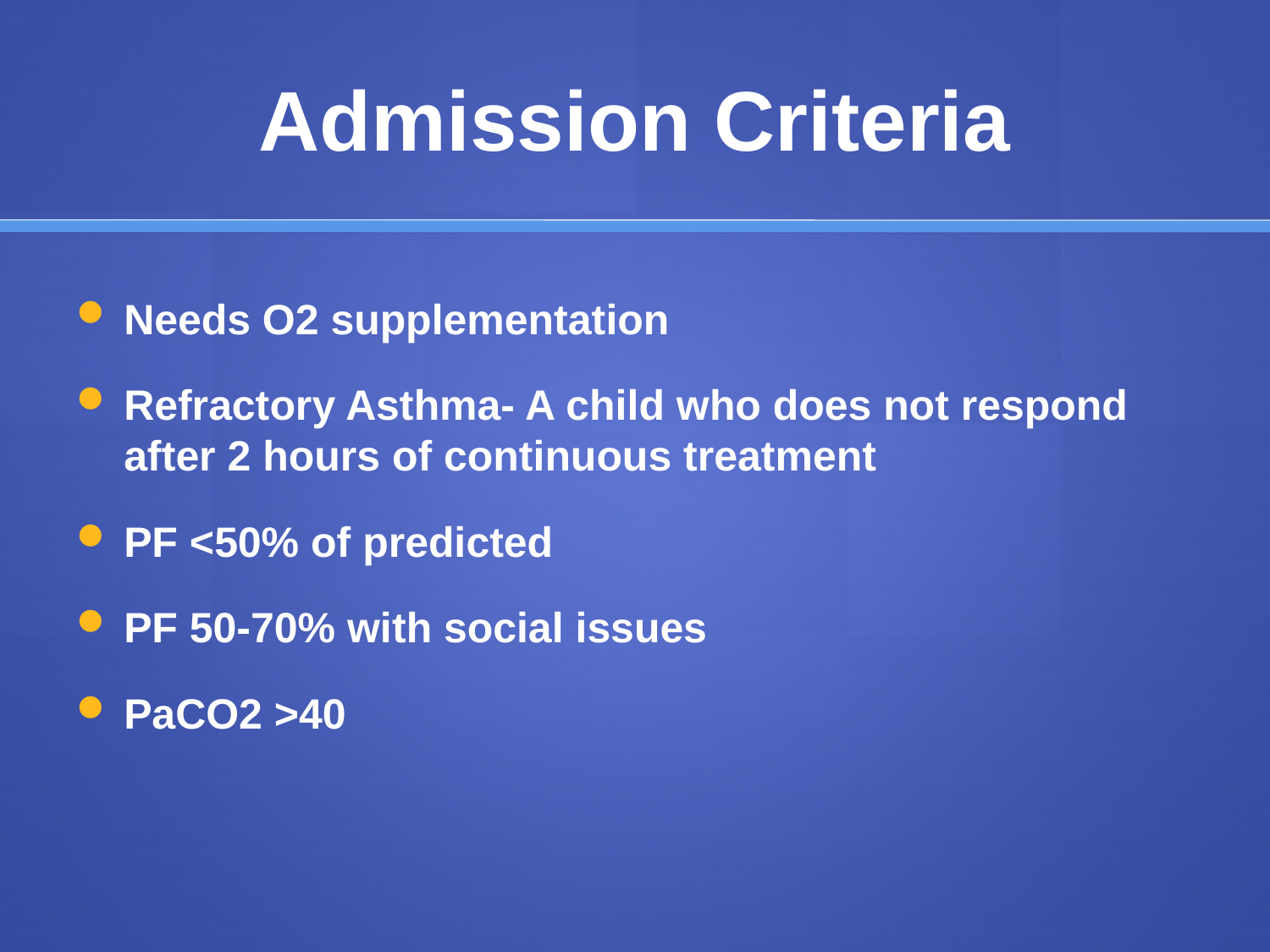

# Admission Criteria
Needs O2 supplementation
Refractory Asthma- A child who does not respond after 2 hours of continuous treatment
PF <50% of predicted
PF 50-70% with social issues
PaCO2 >40